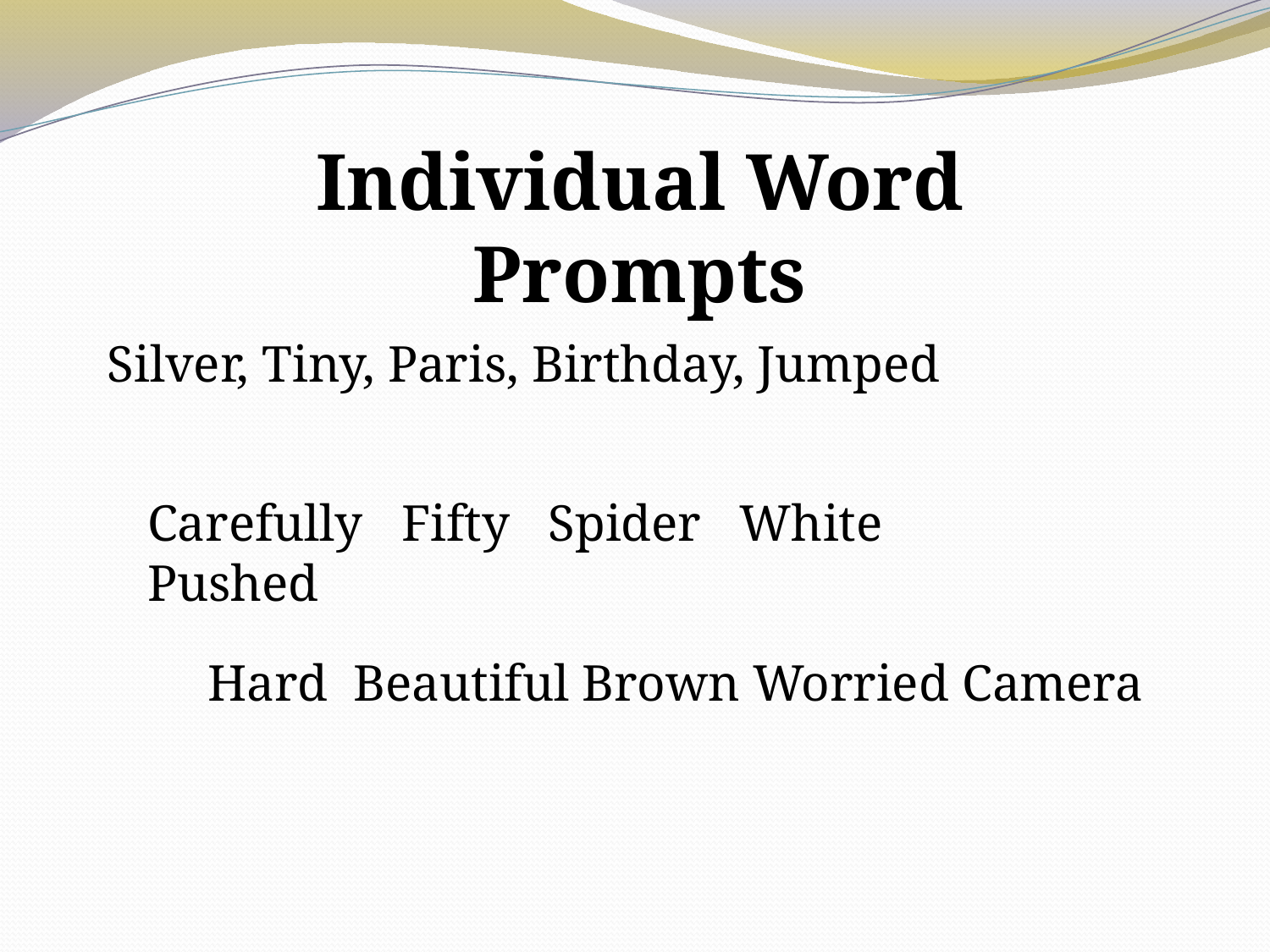

Individual Word Prompts
Silver, Tiny, Paris, Birthday, Jumped
Carefully   Fifty   Spider   White   Pushed
Hard  Beautiful Brown Worried Camera